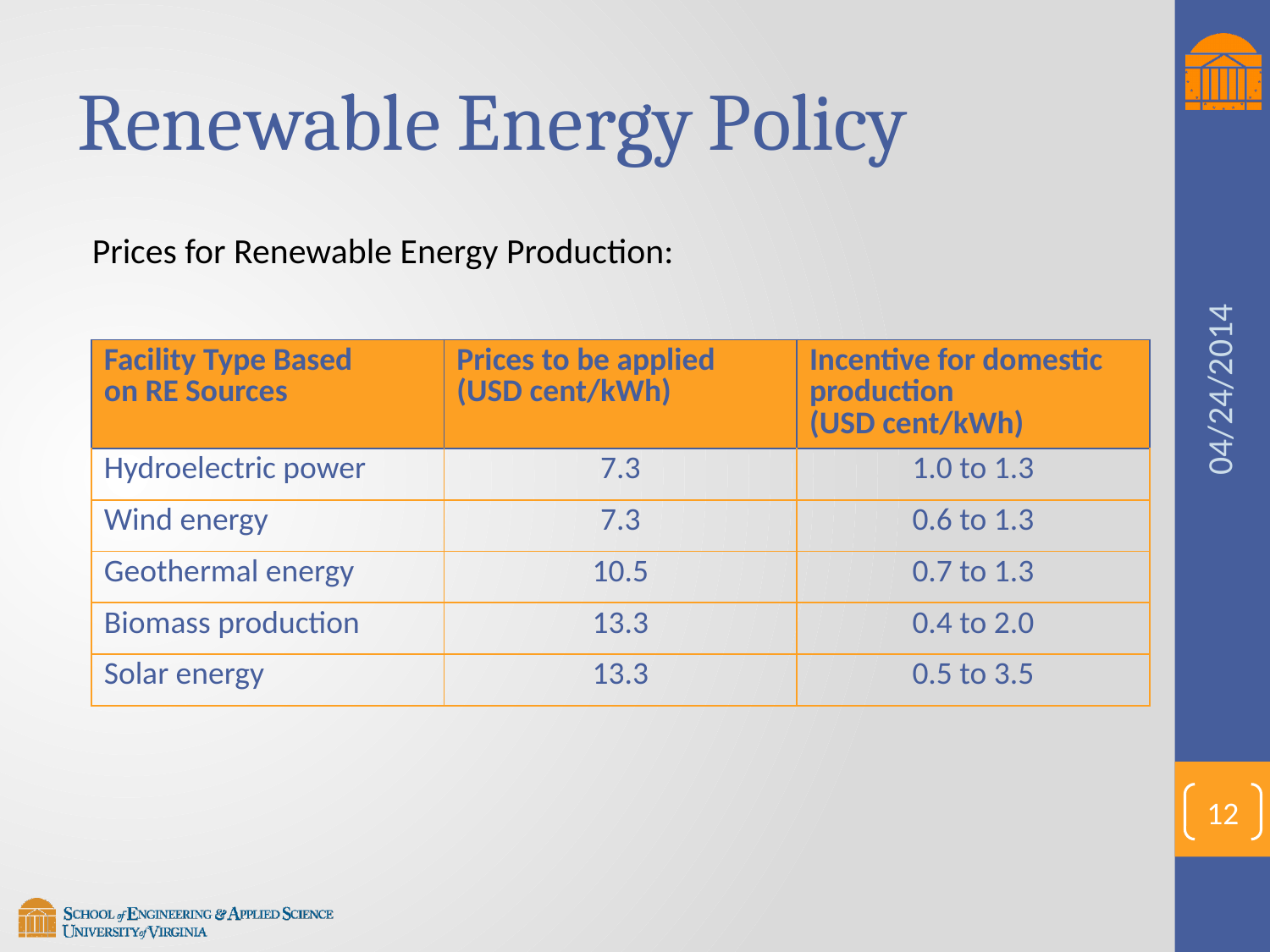

# Renewable Energy Policy
Prices for Renewable Energy Production:
| Facility Type Based on RE Sources | Prices to be applied (USD cent/kWh) | Incentive for domestic production (USD cent/kWh) |
| --- | --- | --- |
| Hydroelectric power | 7.3 | 1.0 to 1.3 |
| Wind energy | 7.3 | 0.6 to 1.3 |
| Geothermal energy | 10.5 | 0.7 to 1.3 |
| Biomass production | 13.3 | 0.4 to 2.0 |
| Solar energy | 13.3 | 0.5 to 3.5 |
04/24/2014
12